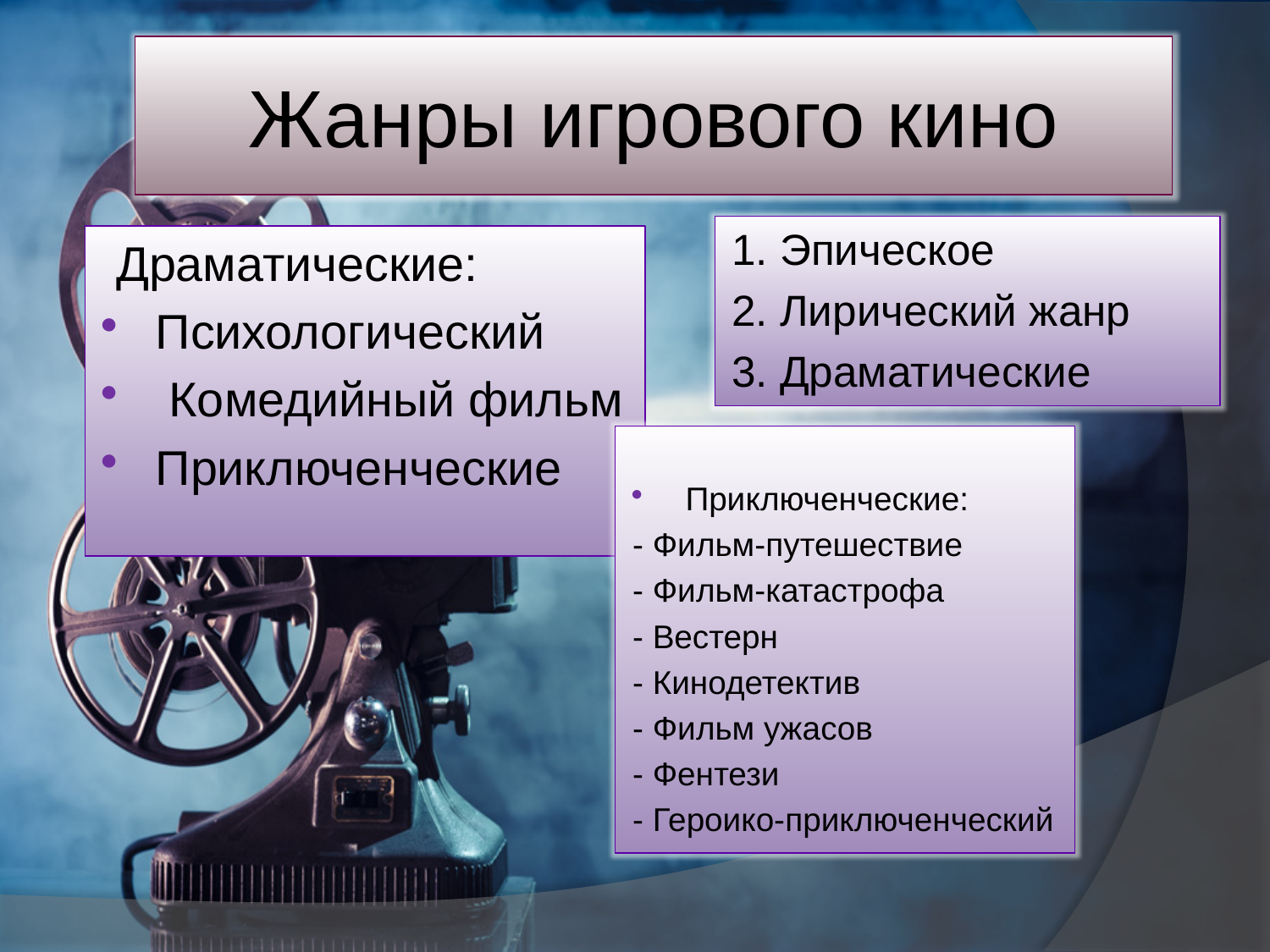

Жанры игрового кино
1. Эпическое
2. Лирический жанр
3. Драматические
 Драматические:
Психологический
 Комедийный фильм
Приключенческие

Приключенческие:
- Фильм-путешествие
- Фильм-катастрофа
- Вестерн
- Кинодетектив
- Фильм ужасов
- Фентези
- Героико-приключенческий